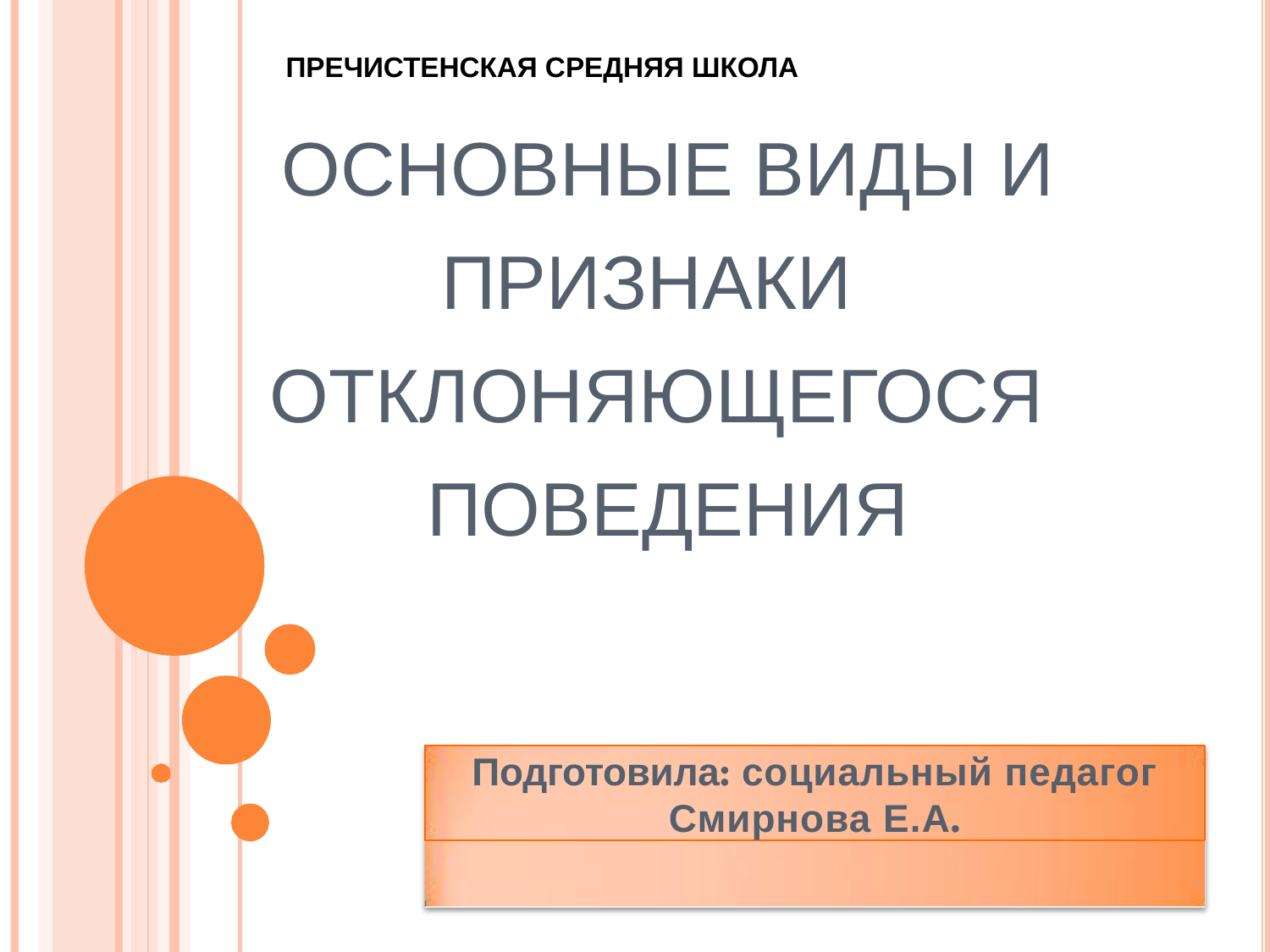

# ПРЕЧИСТЕНСКАЯ СРЕДНЯЯ ШКОЛА
ОСНОВНЫЕ ВИДЫ И ПРИЗНАКИ   ОТКЛОНЯЮЩЕГОСЯ  ПОВЕДЕНИЯ

Подготовила: социальный педагог Смирнова Е.А.